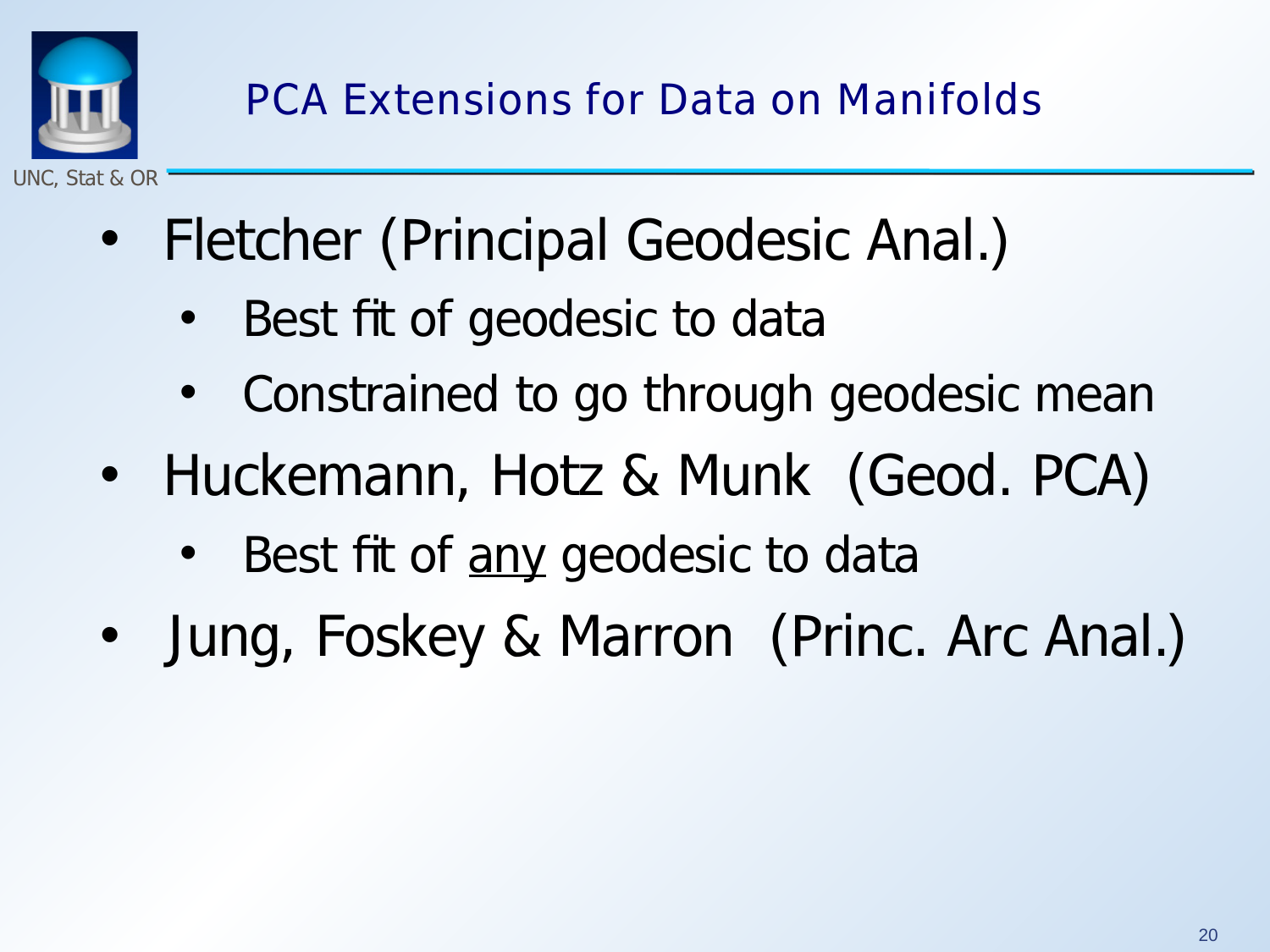

# PCA Extensions for Data on Manifolds
Fletcher (Principal Geodesic Anal.)
Best fit of geodesic to data
Constrained to go through geodesic mean
Huckemann, Hotz & Munk  (Geod. PCA)
Best fit of any geodesic to data
Jung, Foskey & Marron  (Princ. Arc Anal.)